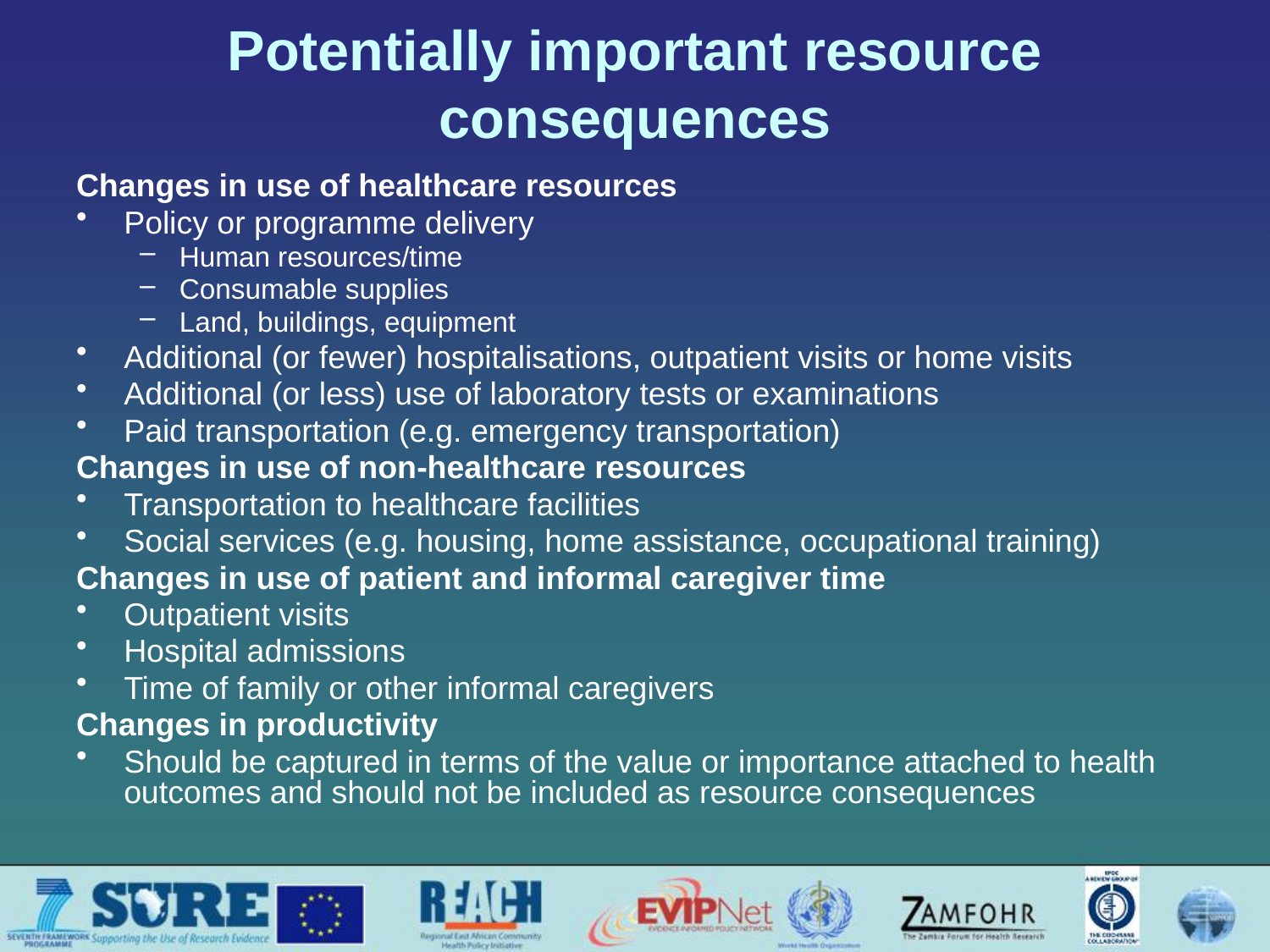

# Potentially important resource consequences
Changes in use of healthcare resources
Policy or programme delivery
Human resources/time
Consumable supplies
Land, buildings, equipment
Additional (or fewer) hospitalisations, outpatient visits or home visits
Additional (or less) use of laboratory tests or examinations
Paid transportation (e.g. emergency transportation)
Changes in use of non-healthcare resources
Transportation to healthcare facilities
Social services (e.g. housing, home assistance, occupational training)
Changes in use of patient and informal caregiver time
Outpatient visits
Hospital admissions
Time of family or other informal caregivers
Changes in productivity
Should be captured in terms of the value or importance attached to health outcomes and should not be included as resource consequences